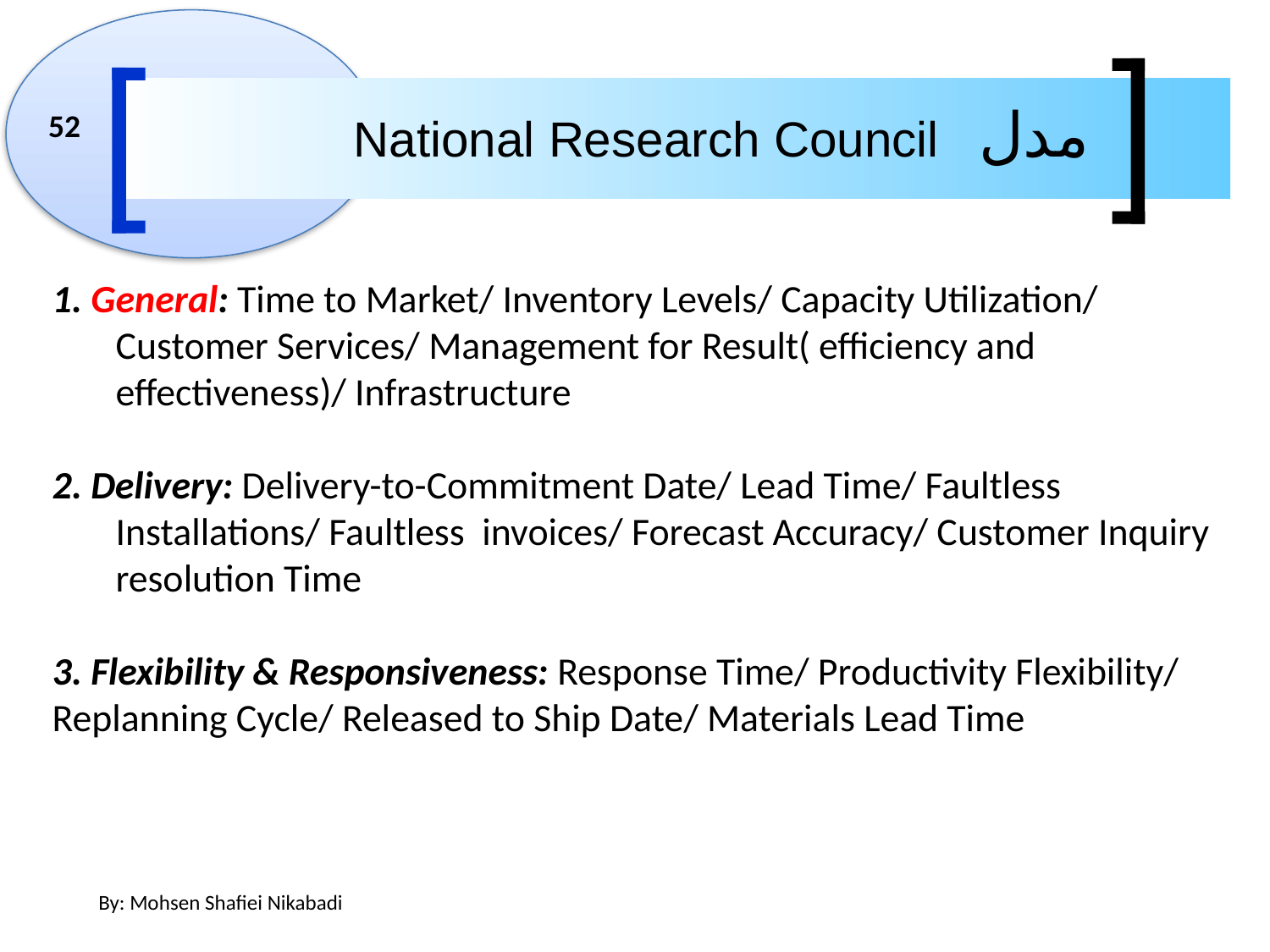

مدل  National Research Council
52
1. General: Time to Market/ Inventory Levels/ Capacity Utilization/ Customer Services/ Management for Result( efficiency and effectiveness)/ Infrastructure

2. Delivery: Delivery-to-Commitment Date/ Lead Time/ Faultless Installations/ Faultless  invoices/ Forecast Accuracy/ Customer Inquiry resolution Time

3. Flexibility & Responsiveness: Response Time/ Productivity Flexibility/ Replanning Cycle/ Released to Ship Date/ Materials Lead Time
By: Mohsen Shafiei Nikabadi